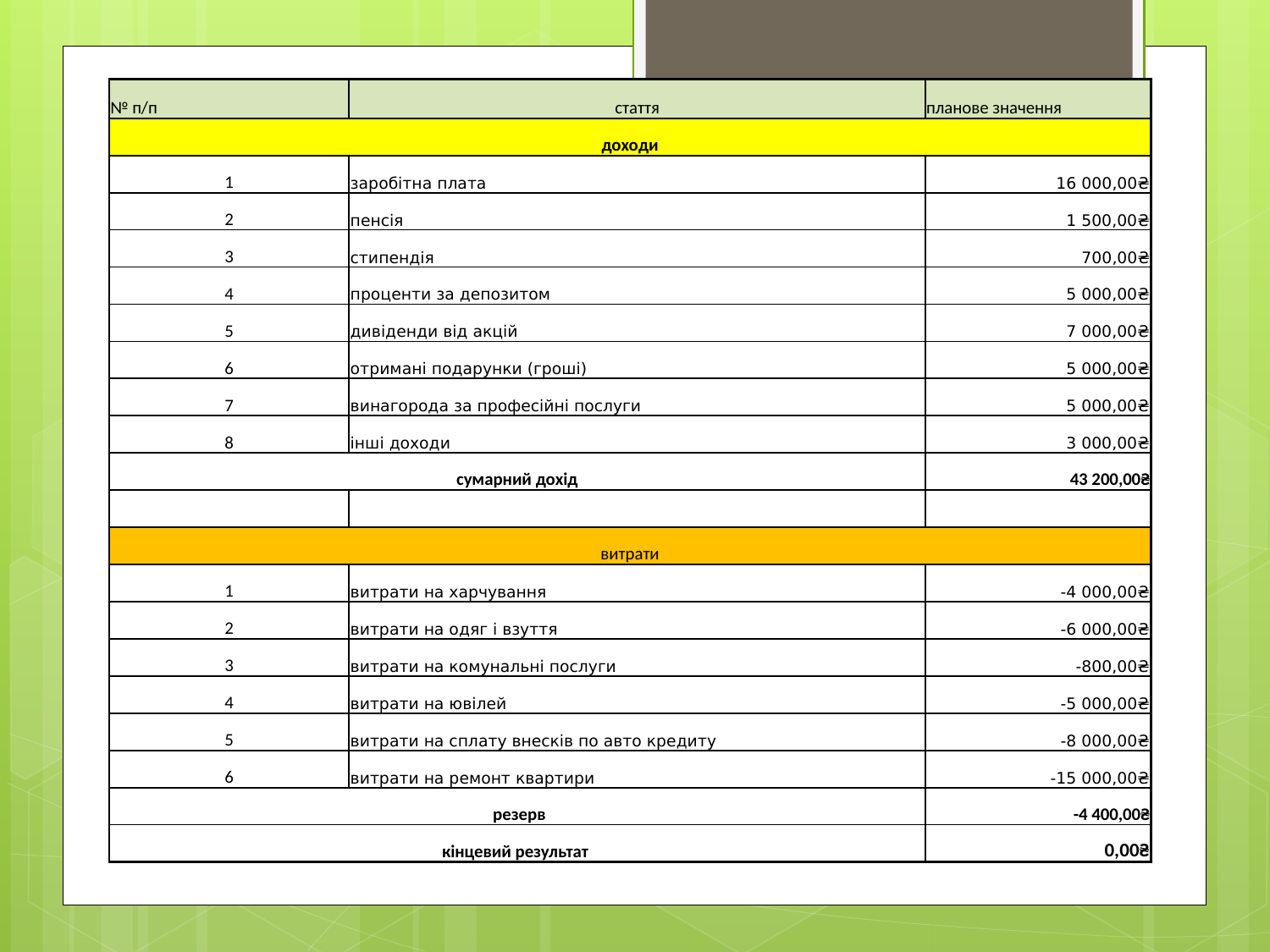

| № п/п | стаття | планове значення |
| --- | --- | --- |
| доходи |  |  |
| 1 | заробітна плата | 16 000,00₴ |
| 2 | пенсія | 1 500,00₴ |
| 3 | стипендія | 700,00₴ |
| 4 | проценти за депозитом | 5 000,00₴ |
| 5 | дивіденди від акцій | 7 000,00₴ |
| 6 | отримані подарунки (гроші) | 5 000,00₴ |
| 7 | винагорода за професійні послуги | 5 000,00₴ |
| 8 | інші доходи | 3 000,00₴ |
| сумарний дохід |  | 43 200,00₴ |
|  |  |  |
| витрати |  |  |
| 1 | витрати на харчування | -4 000,00₴ |
| 2 | витрати на одяг і взуття | -6 000,00₴ |
| 3 | витрати на комунальні послуги | -800,00₴ |
| 4 | витрати на ювілей | -5 000,00₴ |
| 5 | витрати на сплату внесків по авто кредиту | -8 000,00₴ |
| 6 | витрати на ремонт квартири | -15 000,00₴ |
| резерв |  | -4 400,00₴ |
| кінцевий результат |  | 0,00₴ |
#